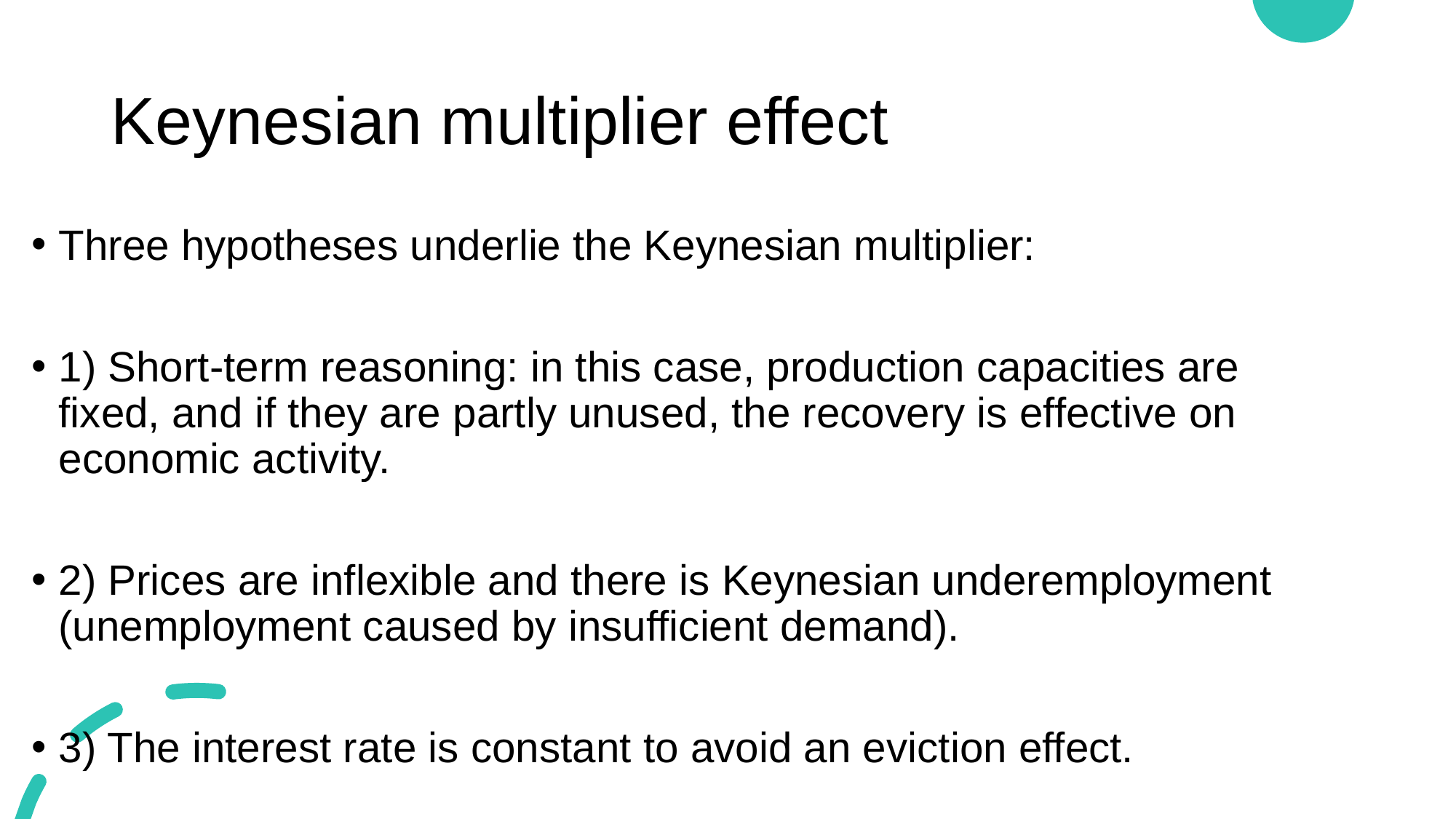

# Keynesian multiplier effect
Three hypotheses underlie the Keynesian multiplier:

1) Short-term reasoning: in this case, production capacities are fixed, and if they are partly unused, the recovery is effective on economic activity.

2) Prices are inflexible and there is Keynesian underemployment (unemployment caused by insufficient demand).

3) The interest rate is constant to avoid an eviction effect.